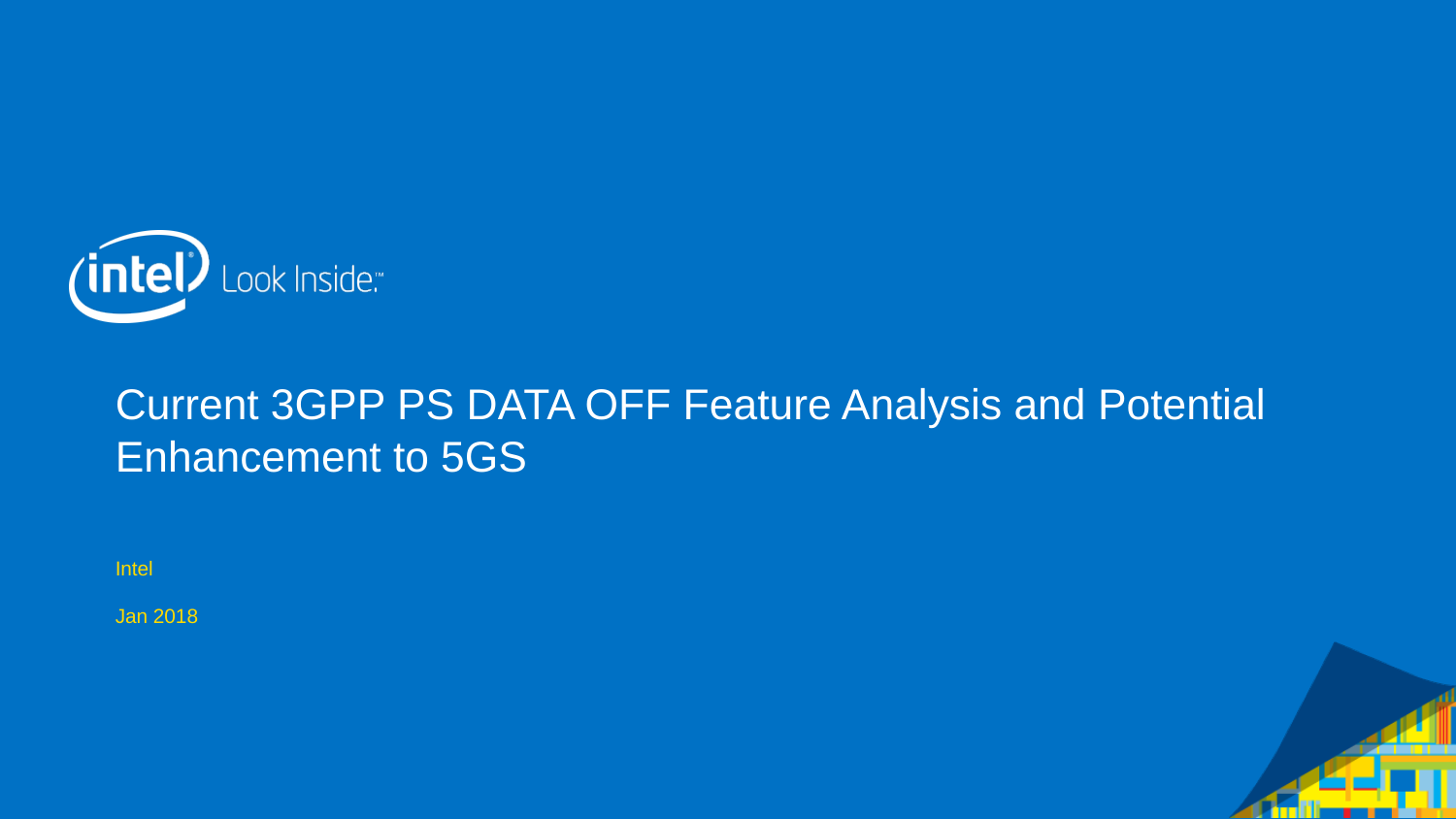

# Current 3GPP PS DATA OFF Feature Analysis and Potential Enhancement to 5GS
Intel
Jan 2018